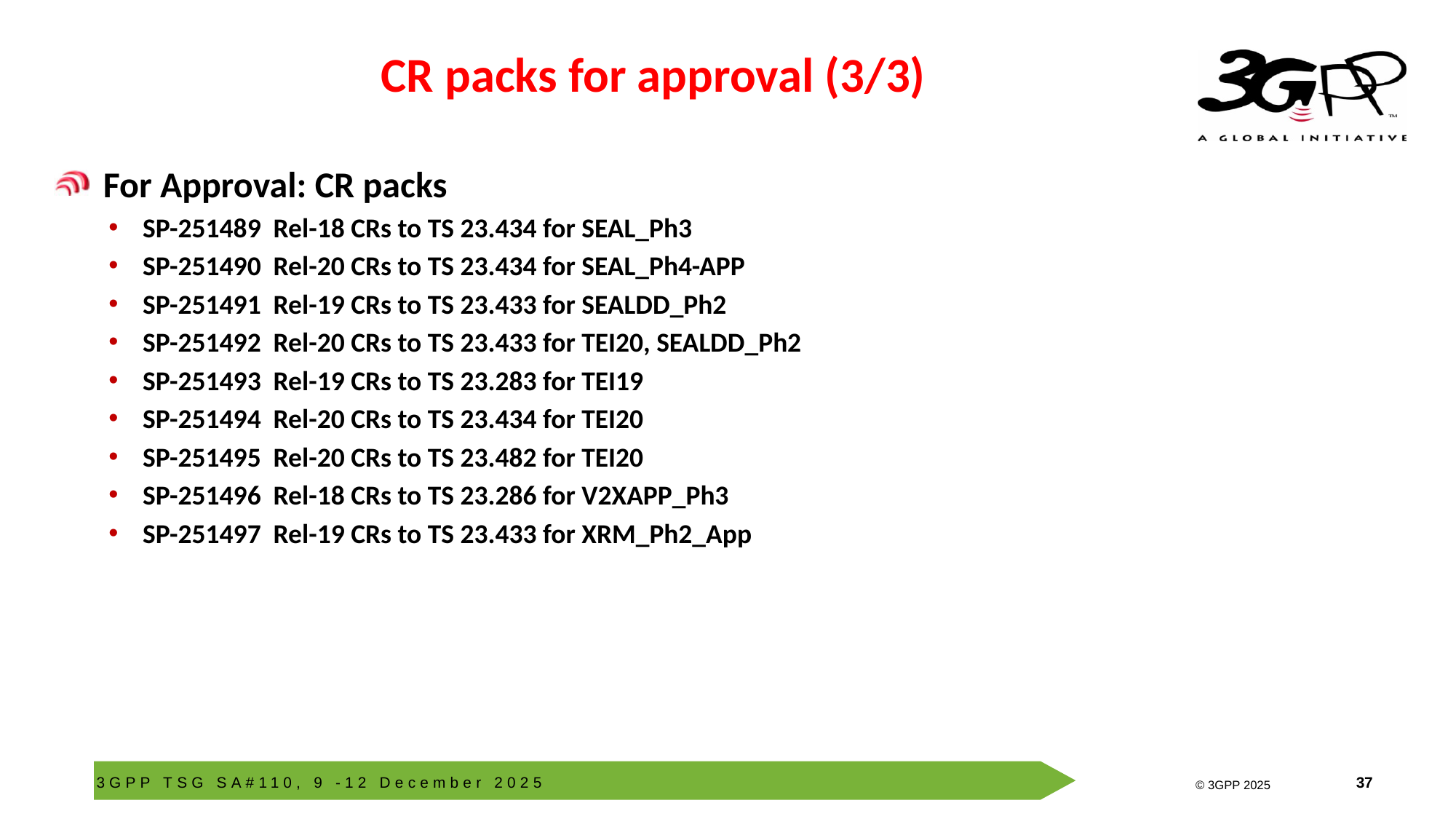

# CR packs for approval (3/3)
 For Approval: CR packs
SP-251489  Rel-18 CRs to TS 23.434 for SEAL_Ph3
SP-251490  Rel-20 CRs to TS 23.434 for SEAL_Ph4-APP
SP-251491  Rel-19 CRs to TS 23.433 for SEALDD_Ph2
SP-251492  Rel-20 CRs to TS 23.433 for TEI20, SEALDD_Ph2
SP-251493  Rel-19 CRs to TS 23.283 for TEI19
SP-251494  Rel-20 CRs to TS 23.434 for TEI20
SP-251495  Rel-20 CRs to TS 23.482 for TEI20
SP-251496  Rel-18 CRs to TS 23.286 for V2XAPP_Ph3
SP-251497  Rel-19 CRs to TS 23.433 for XRM_Ph2_App